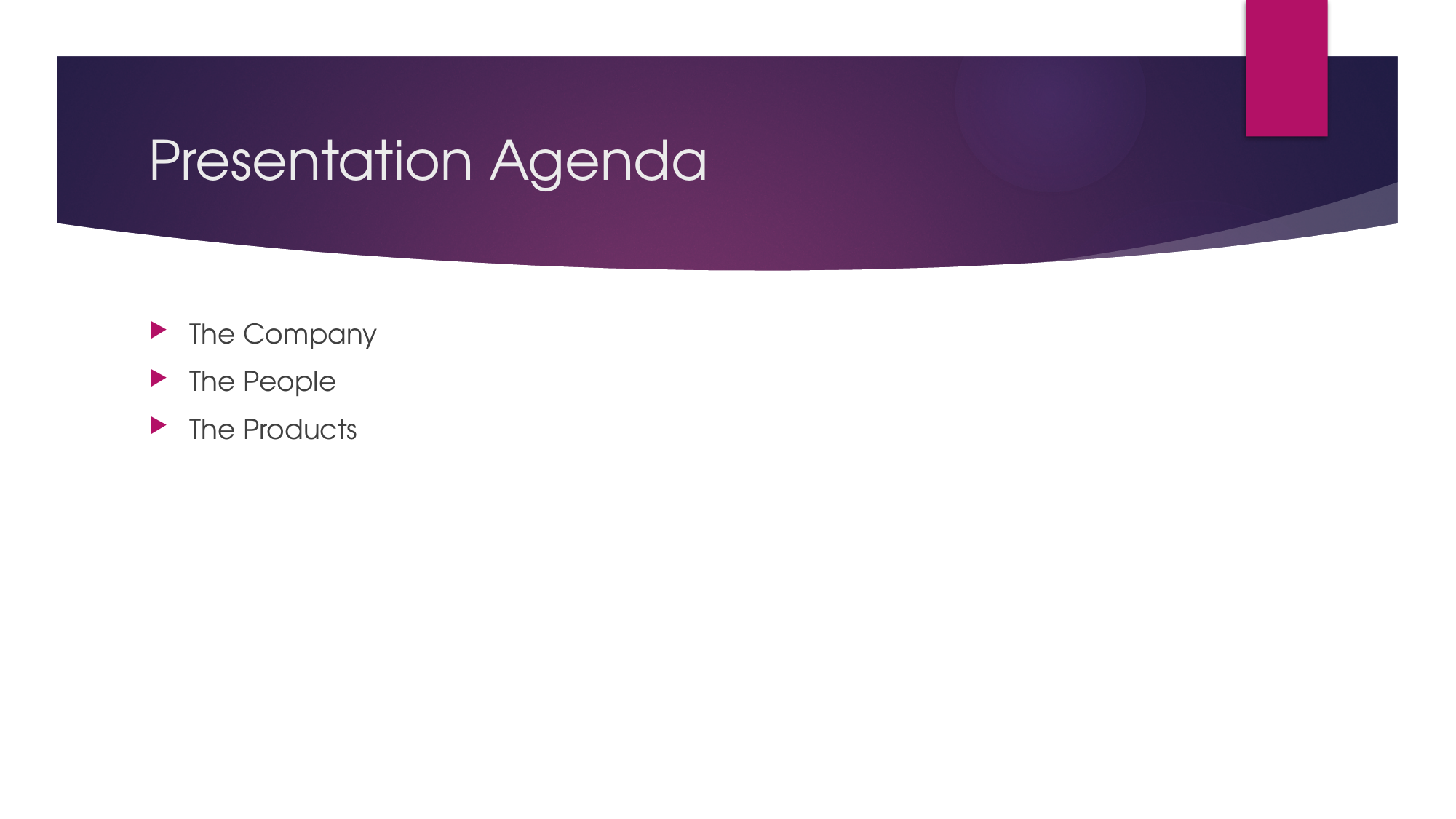

# Presentation Agenda
The Company
The People
The Products